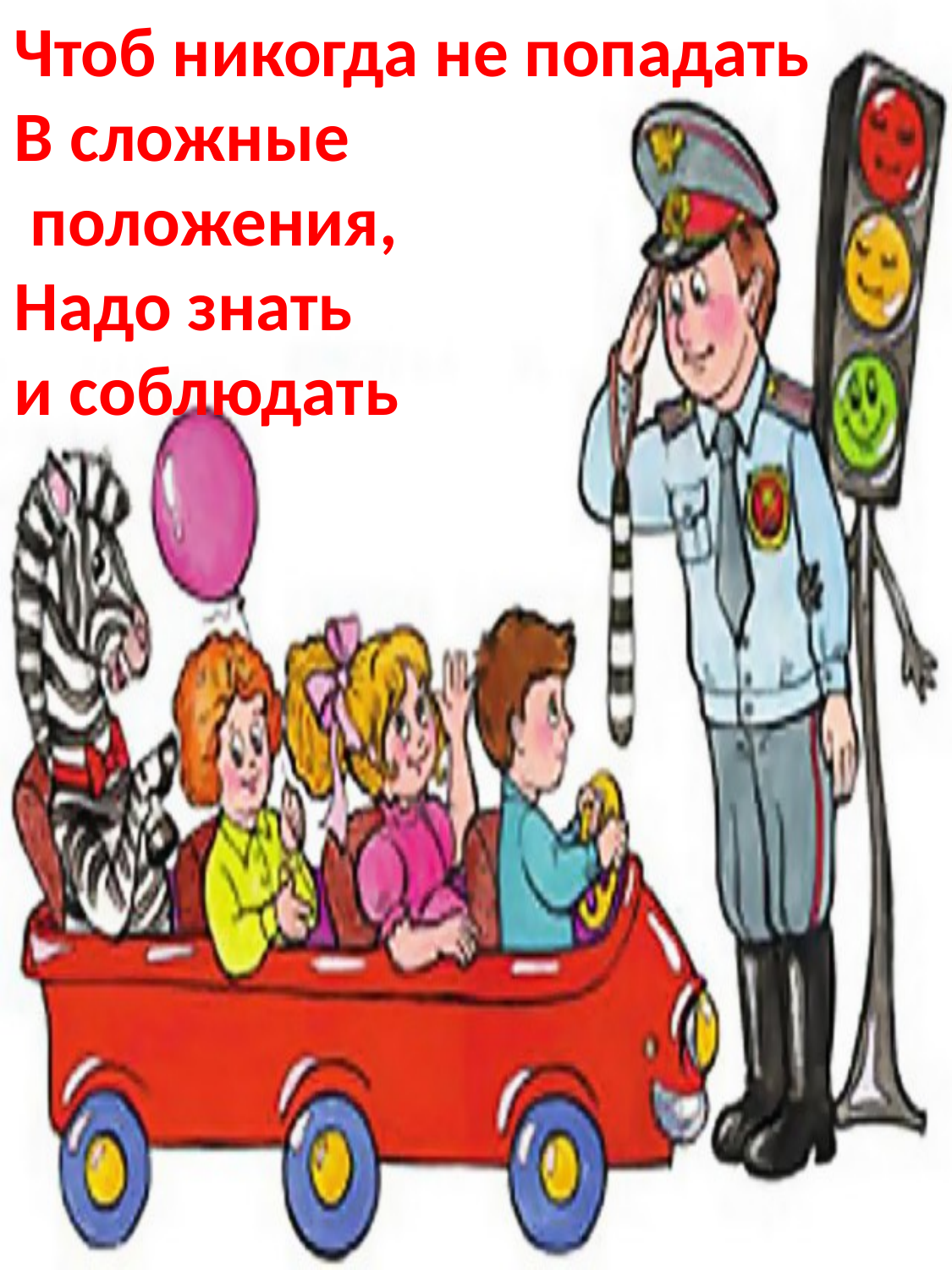

Чтоб никогда не попадать
В сложные
 положения,
Надо знать
и соблюдать